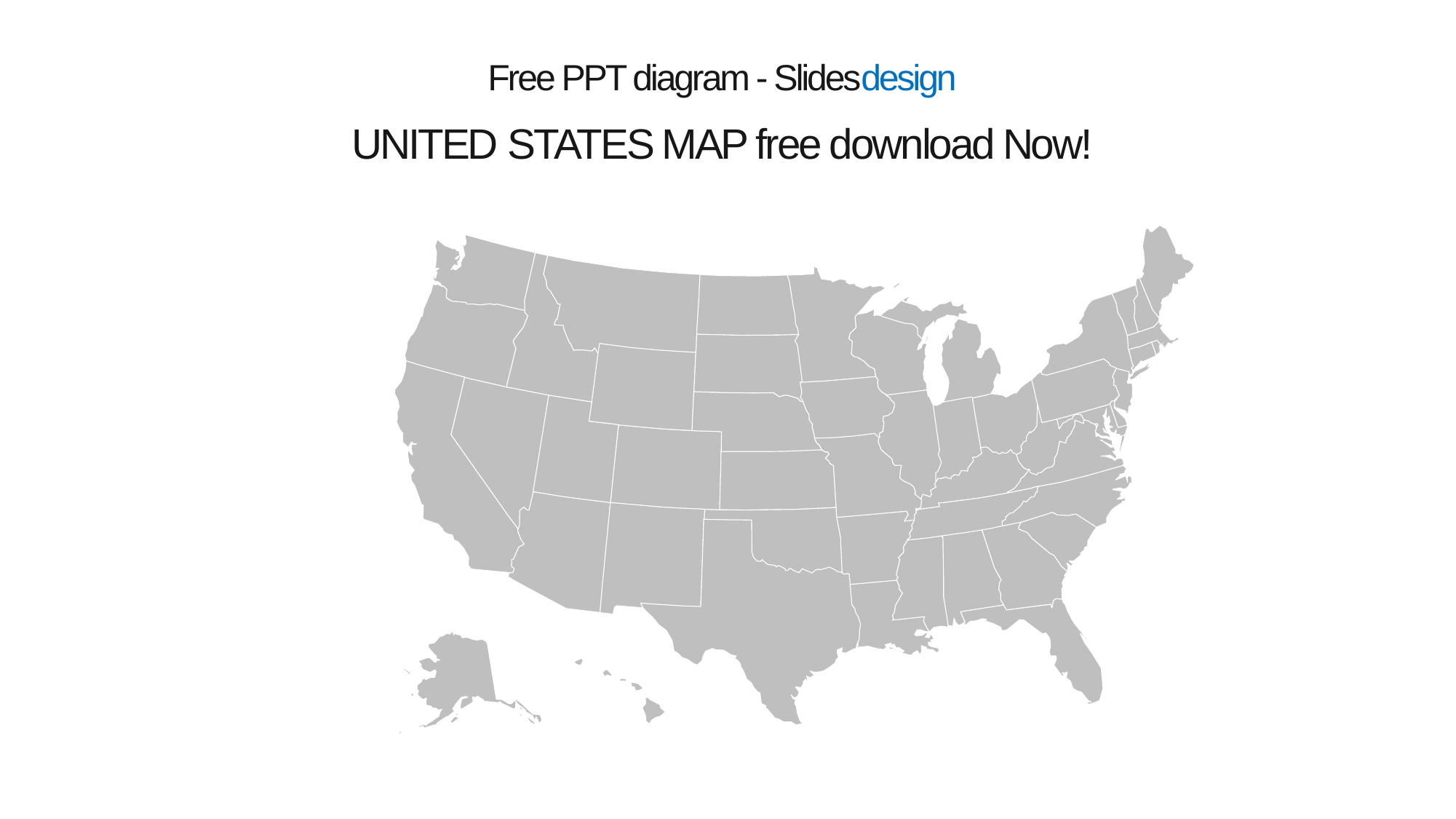

Free PPT diagram - Slidesdesign
UNITED STATES MAP free download Now!